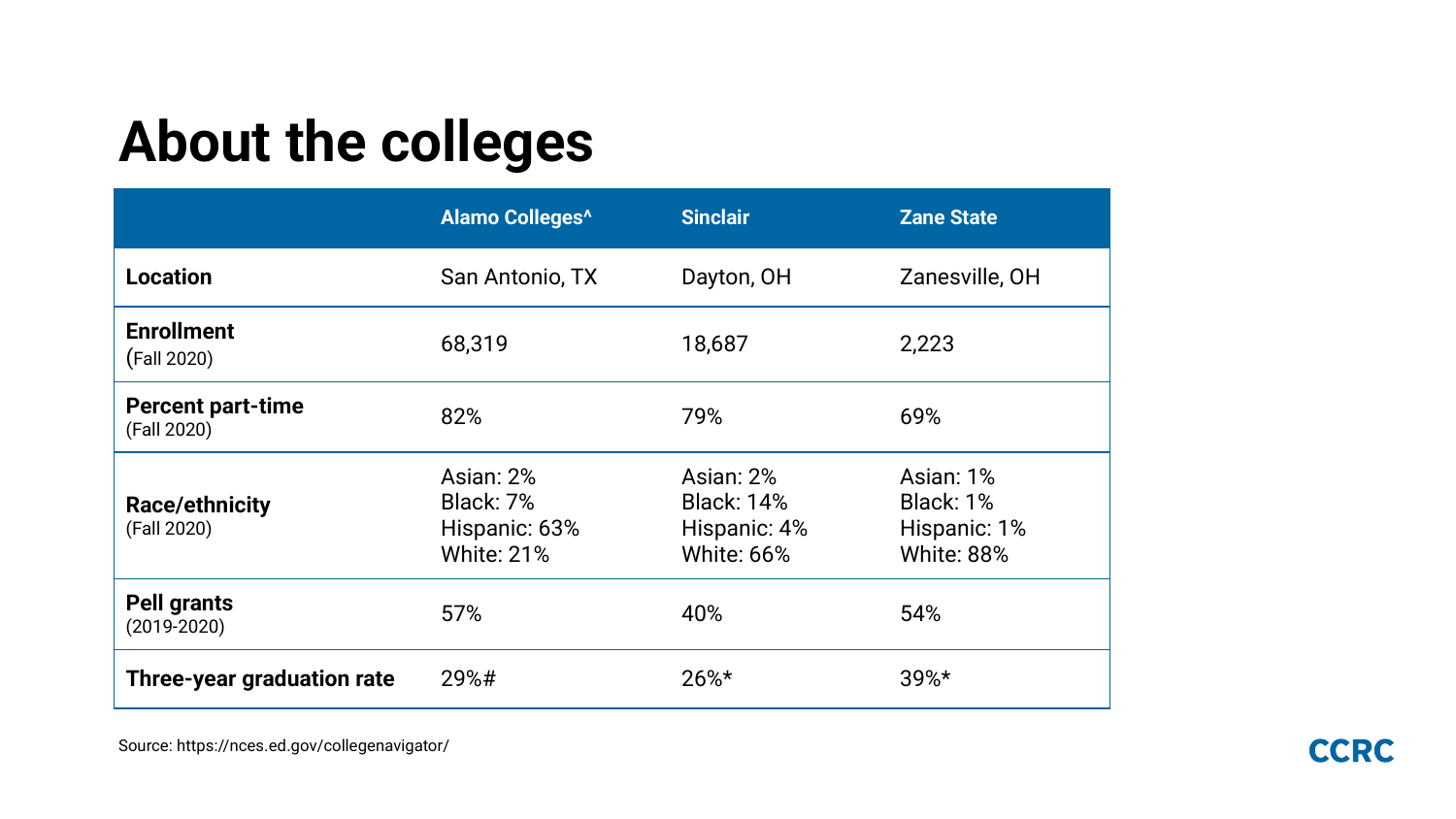

# About the colleges
|  | Alamo Colleges^ | Sinclair | Zane State |
| --- | --- | --- | --- |
| Location | San Antonio, TX | Dayton, OH | Zanesville, OH |
| Enrollment  (Fall 2020) | 68,319 | 18,687 | 2,223 |
| Percent part-time (Fall 2020) | 82% | 79% | 69% |
| Race/ethnicity (Fall 2020) | Asian: 2% Black: 7% Hispanic: 63% White: 21% | Asian: 2% Black: 14% Hispanic: 4% White: 66% | Asian: 1% Black: 1% Hispanic: 1% White: 88% |
| Pell grants  (2019-2020) | 57% | 40% | 54% |
| Three-year graduation rate | 29%# | 26%\* | 39%\* |
Source: https://nces.ed.gov/collegenavigator/